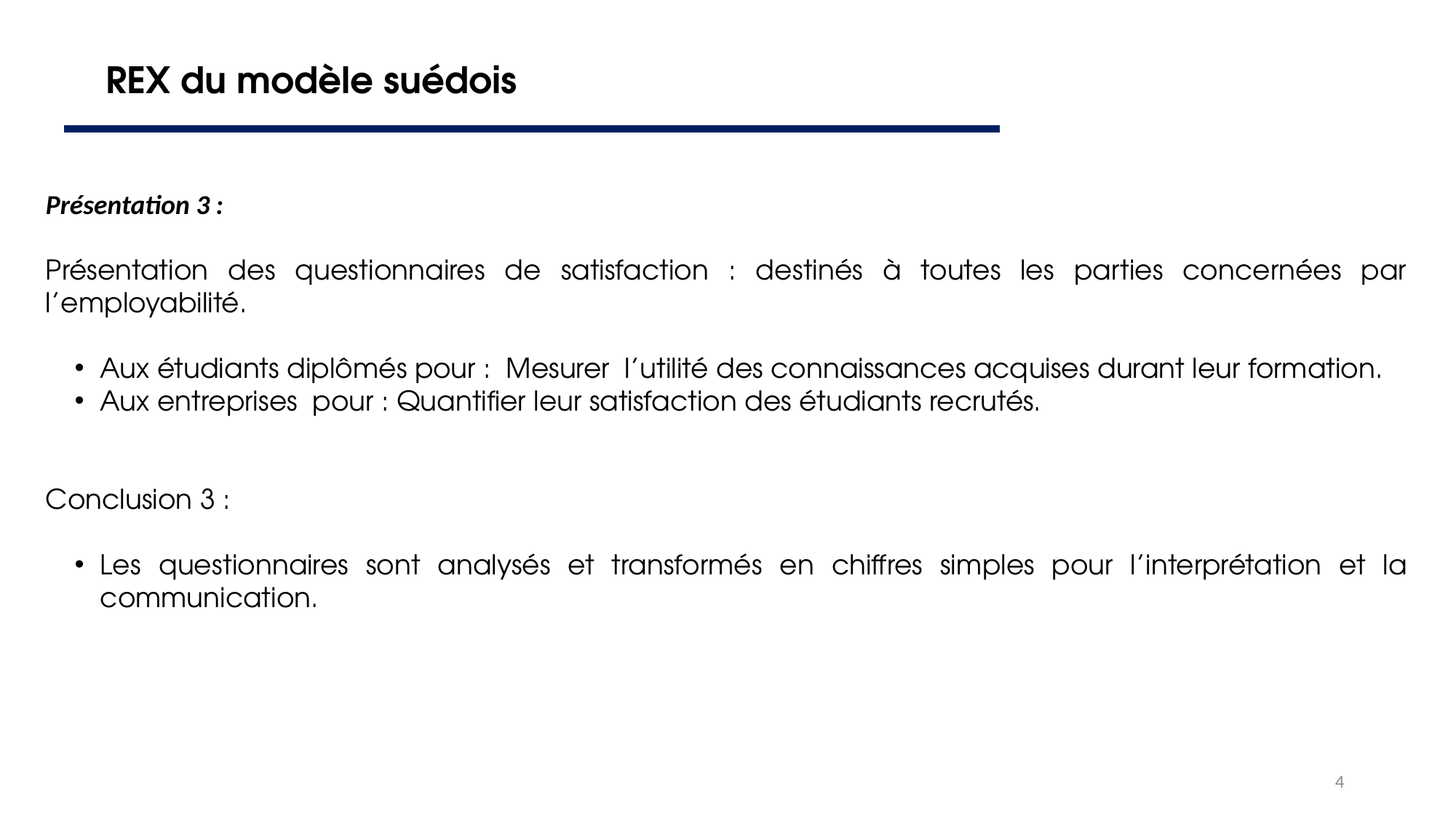

REX du modèle suédois

Présentation 3 :

Présentation des questionnaires de satisfaction : destinés à toutes les parties concernées par l’employabilité.

Aux étudiants diplômés pour :  Mesurer  l’utilité des connaissances acquises durant leur formation.
Aux entreprises  pour : Quantifier leur satisfaction des étudiants recrutés.

Conclusion 3 :

Les questionnaires sont analysés et transformés en chiffres simples pour l’interprétation et la communication.

4